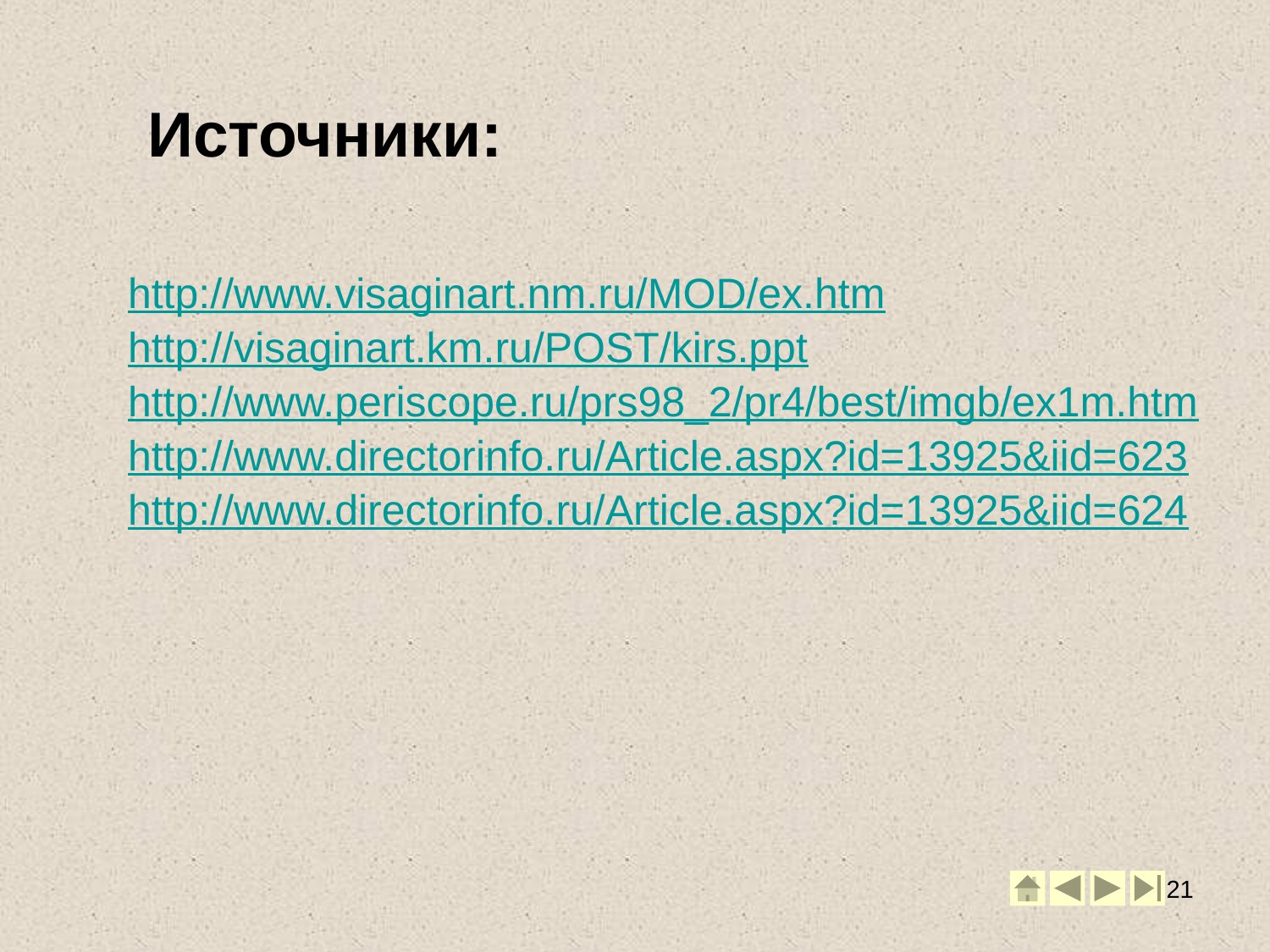

# Источники:

http://www.visaginart.nm.ru/MOD/ex.htm
http://visaginart.km.ru/POST/kirs.ppt
http://www.periscope.ru/prs98_2/pr4/best/imgb/ex1m.htm
http://www.directorinfo.ru/Article.aspx?id=13925&iid=623
http://www.directorinfo.ru/Article.aspx?id=13925&iid=624

21